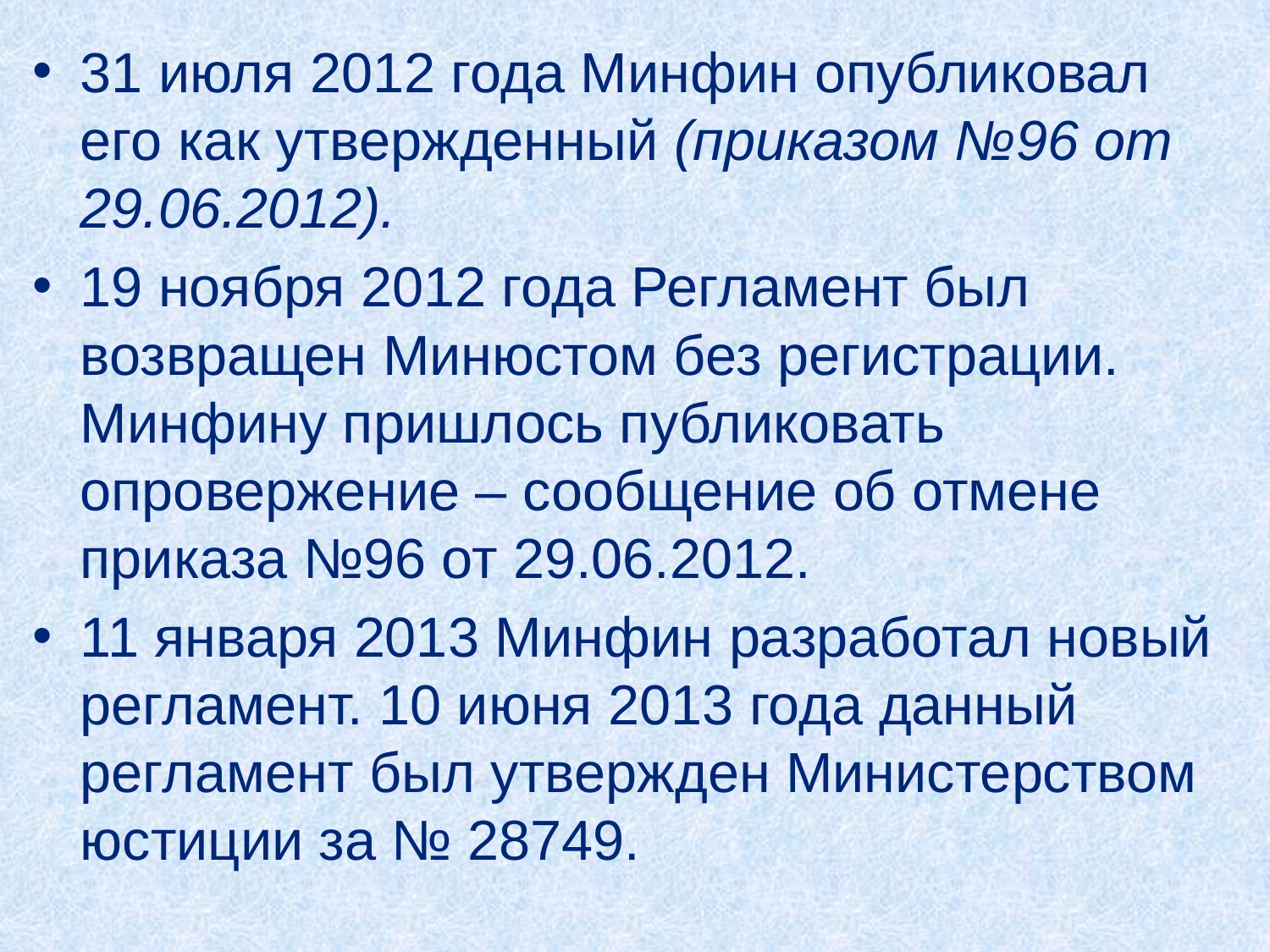

31 июля 2012 года Минфин опубликовал его как утвержденный (приказом №96 от 29.06.2012).
19 ноября 2012 года Регламент был возвращен Минюстом без регистрации. Минфину пришлось публиковать опровержение – сообщение об отмене приказа №96 от 29.06.2012.
11 января 2013 Минфин разработал новый регламент. 10 июня 2013 года данный регламент был утвержден Министерством юстиции за № 28749.